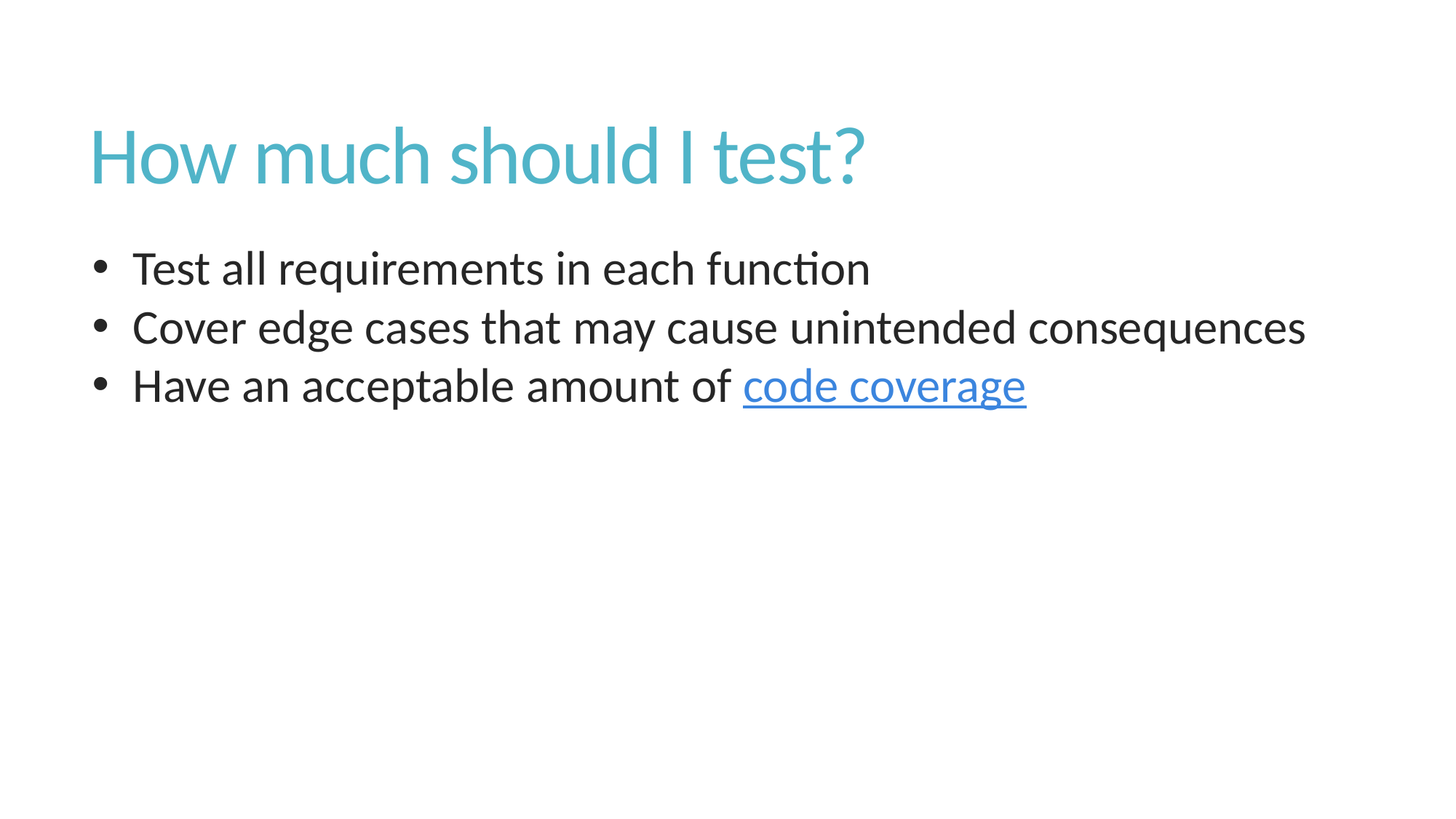

# How much should I test?
Test all requirements in each function
Cover edge cases that may cause unintended consequences
Have an acceptable amount of code coverage